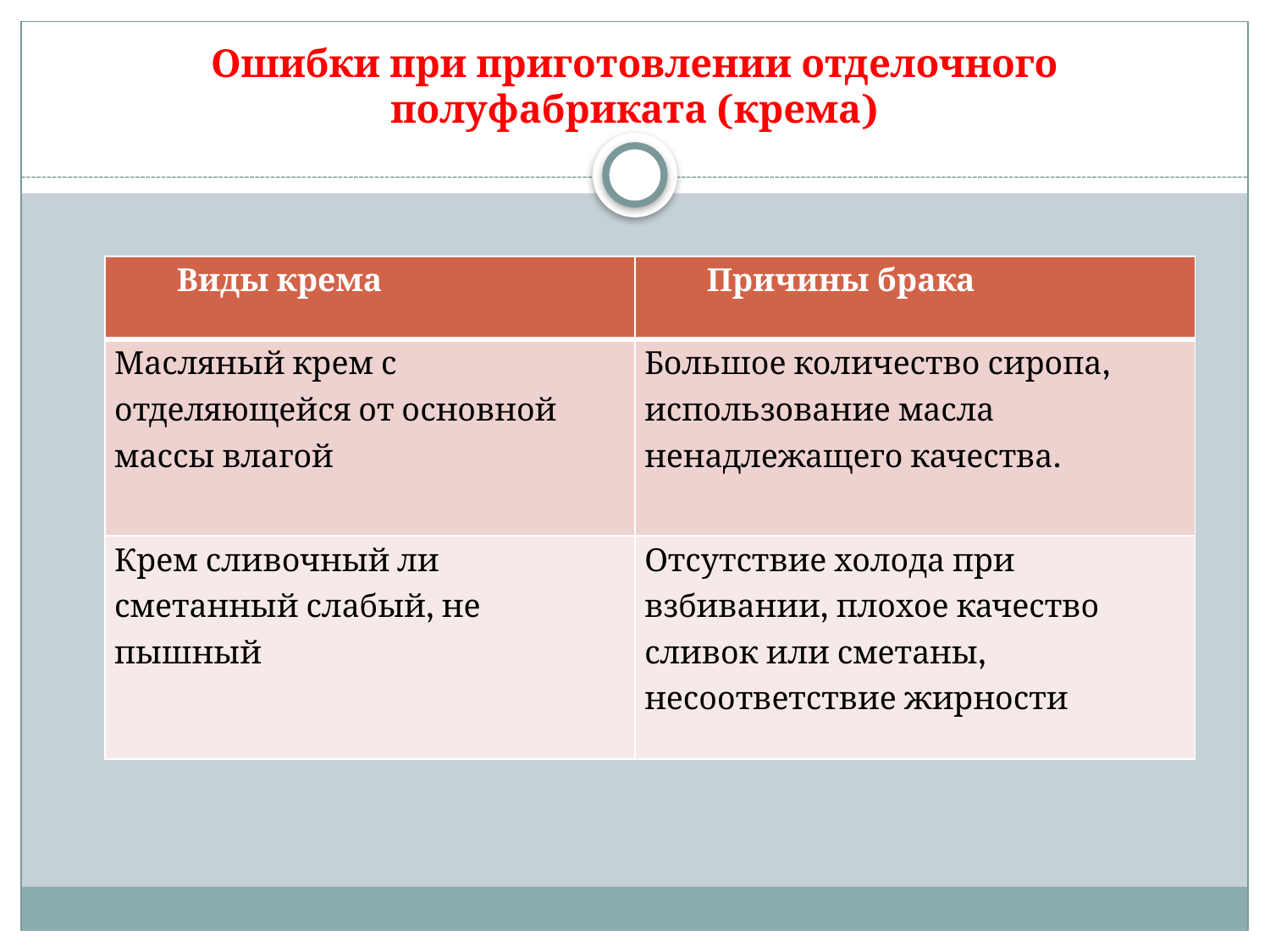

# Ошибки при приготовлении отделочного полуфабриката (крема)
| Виды крема | Причины брака |
| --- | --- |
| Масляный крем с отделяющейся от основной массы влагой | Большое количество сиропа, использование масла ненадлежащего качества. |
| Крем сливочный ли сметанный слабый, не пышный | Отсутствие холода при взбивании, плохое качество сливок или сметаны, несоответствие жирности |